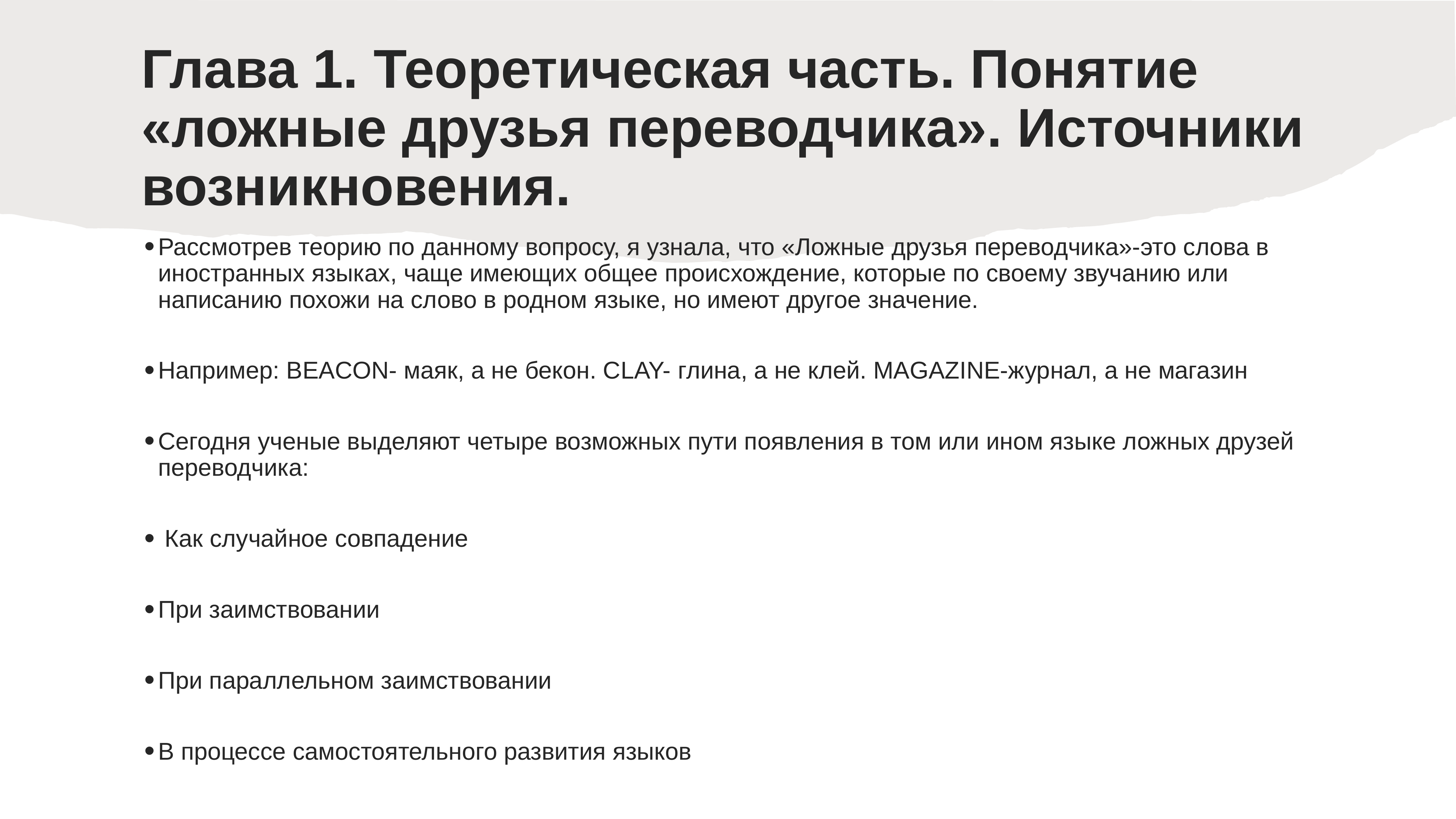

# Глава 1. Теоретическая часть. Понятие «ложные друзья переводчика». Источники возникновения.
Рассмотрев теорию по данному вопросу, я узнала, что «Ложные друзья переводчика»-это слова в иностранных языках, чаще имеющих общее происхождение, которые по своему звучанию или написанию похожи на слово в родном языке, но имеют другое значение.
Например: BEACON- маяк, а не бекон. CLAY- глина, а не клей. MAGAZINE-журнал, а не магазин
Сегодня ученые выделяют четыре возможных пути появления в том или ином языке ложных друзей переводчика:
 Как случайное совпадение
При заимствовании
При параллельном заимствовании
В процессе самостоятельного развития языков